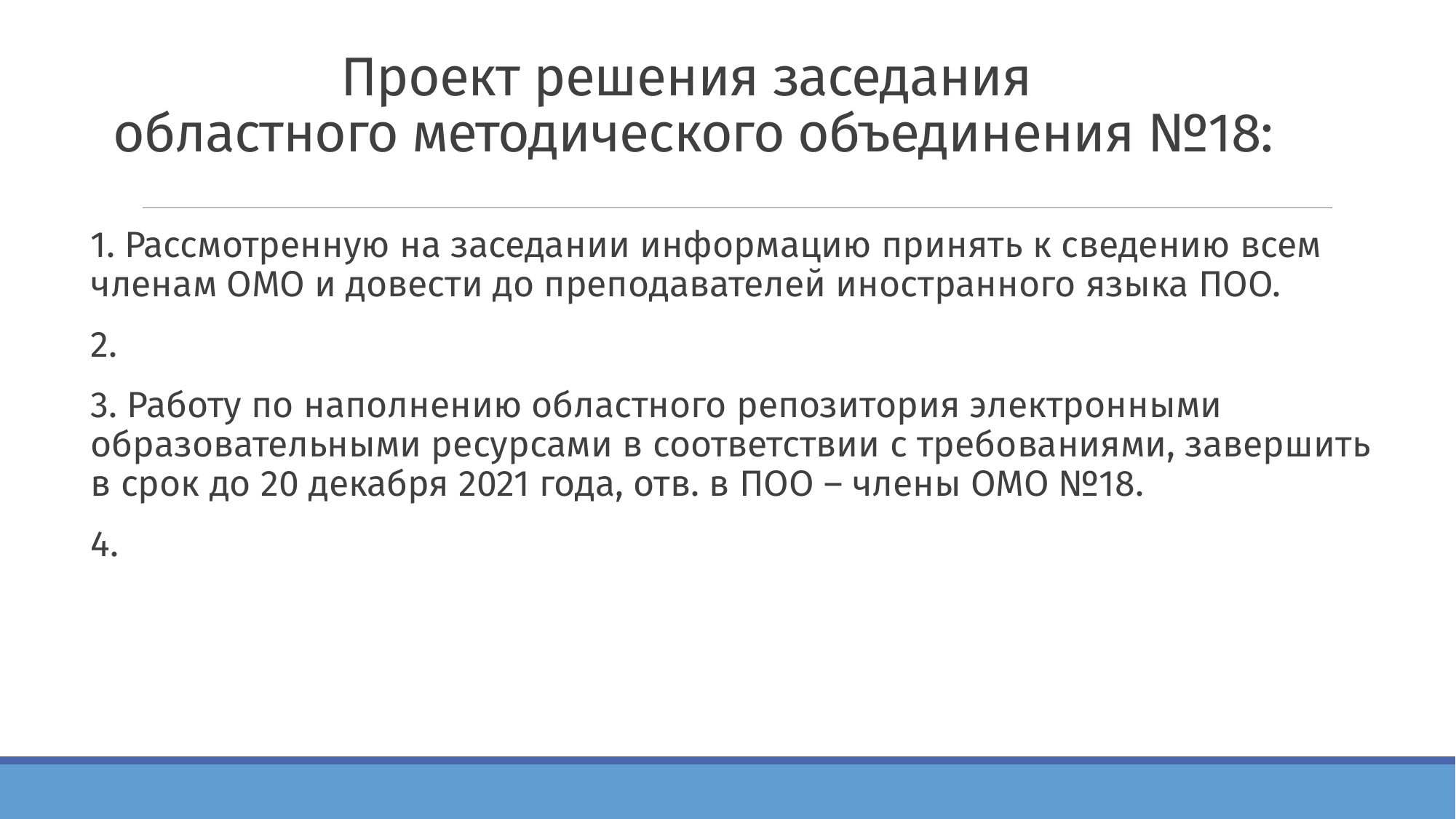

# Проект решения заседания областного методического объединения №18:
1. Рассмотренную на заседании информацию принять к сведению всем членам ОМО и довести до преподавателей иностранного языка ПОО.
2.
3. Работу по наполнению областного репозитория электронными образовательными ресурсами в соответствии с требованиями, завершить в срок до 20 декабря 2021 года, отв. в ПОО – члены ОМО №18.
4.